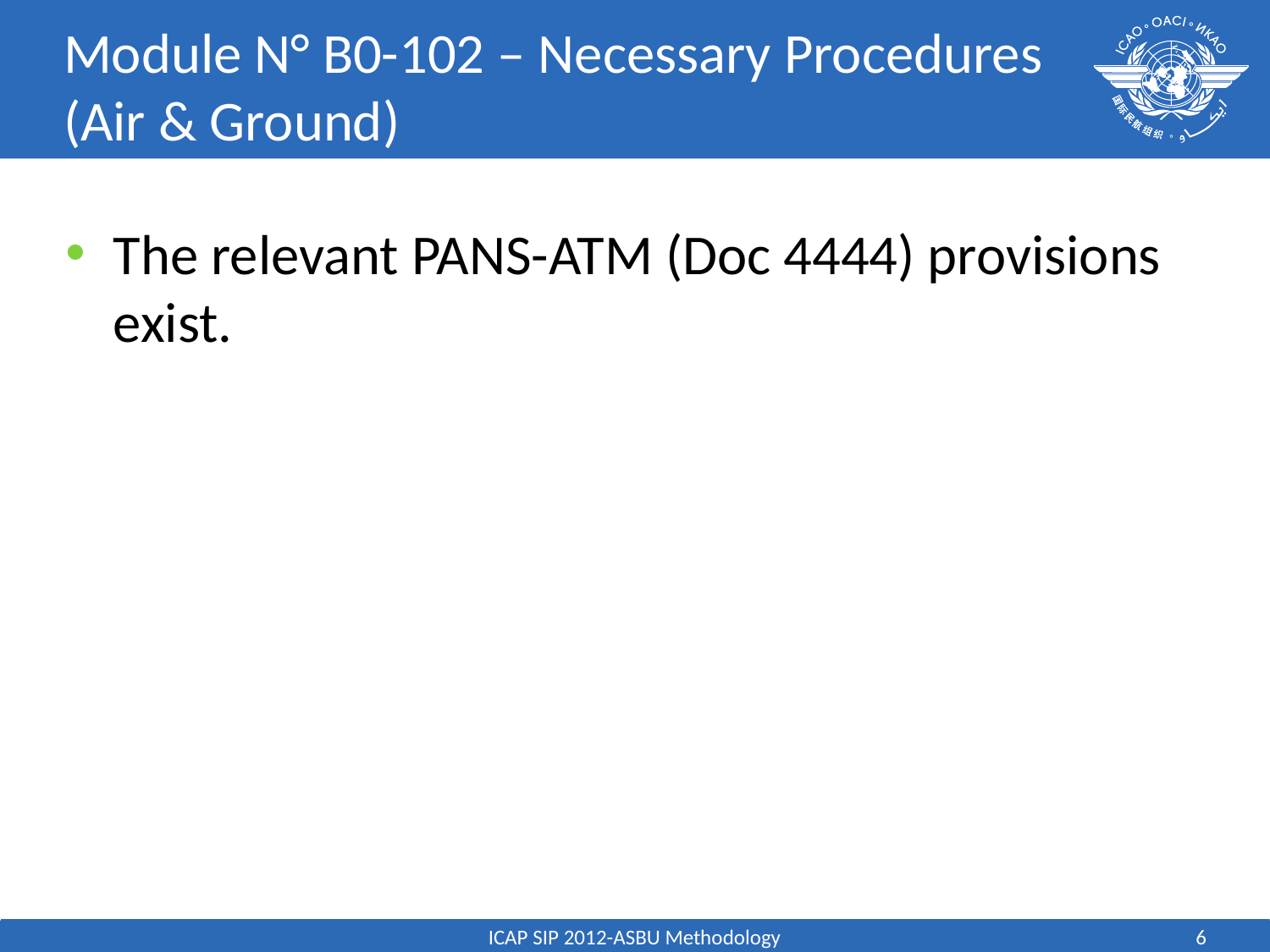

# Module N° B0-102 – Necessary Procedures (Air & Ground)
The relevant PANS-ATM (Doc 4444) provisions exist.
ICAP SIP 2012-ASBU Methodology
6